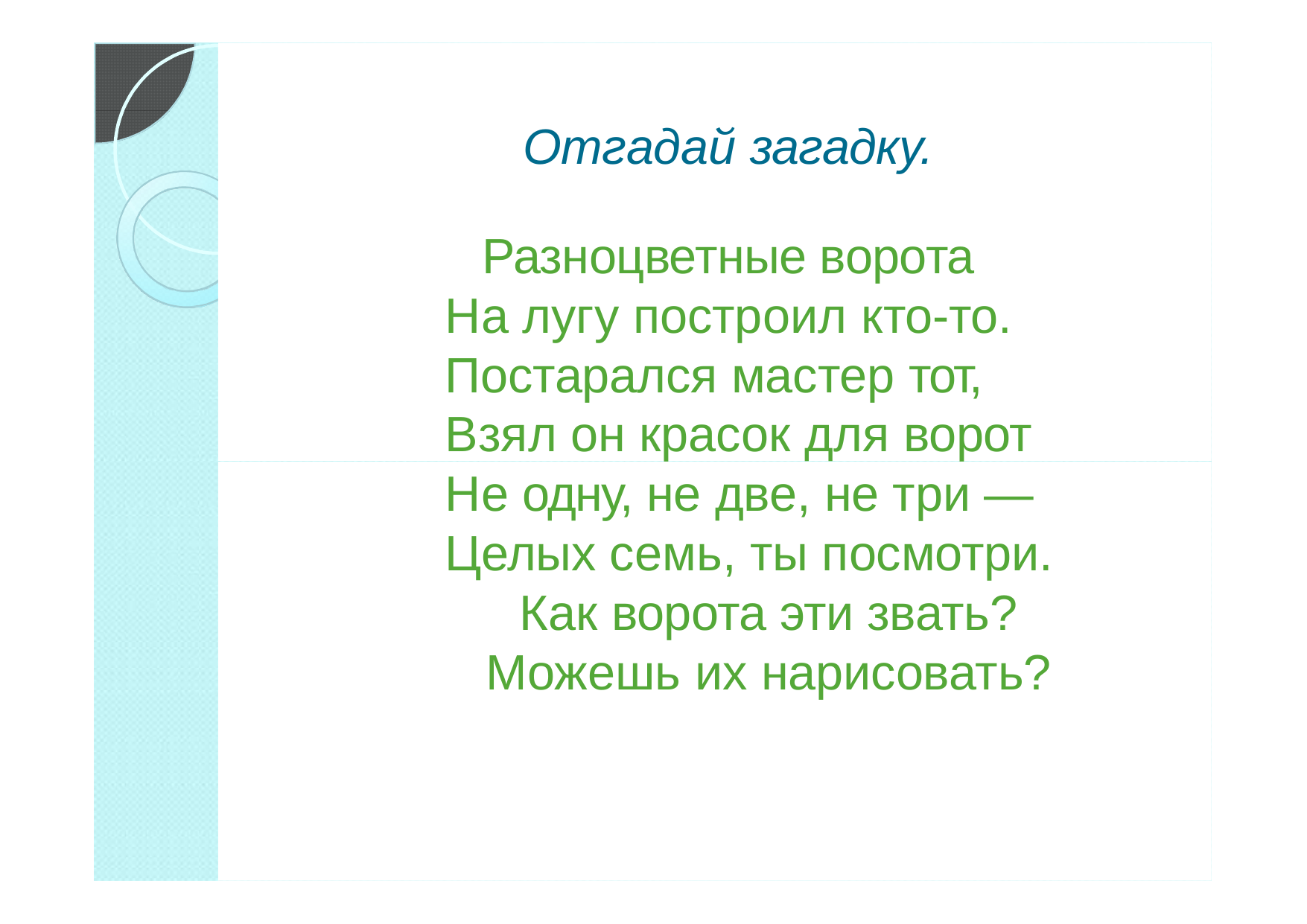

Отгадай загадку.
Разноцветные ворота  На лугу построил кто-то.  Постарался мастер тот,  Взял он красок для ворот  Не одну, не две, не три —  Целых семь, ты посмотри.
Как ворота эти звать?
Можешь их нарисовать?